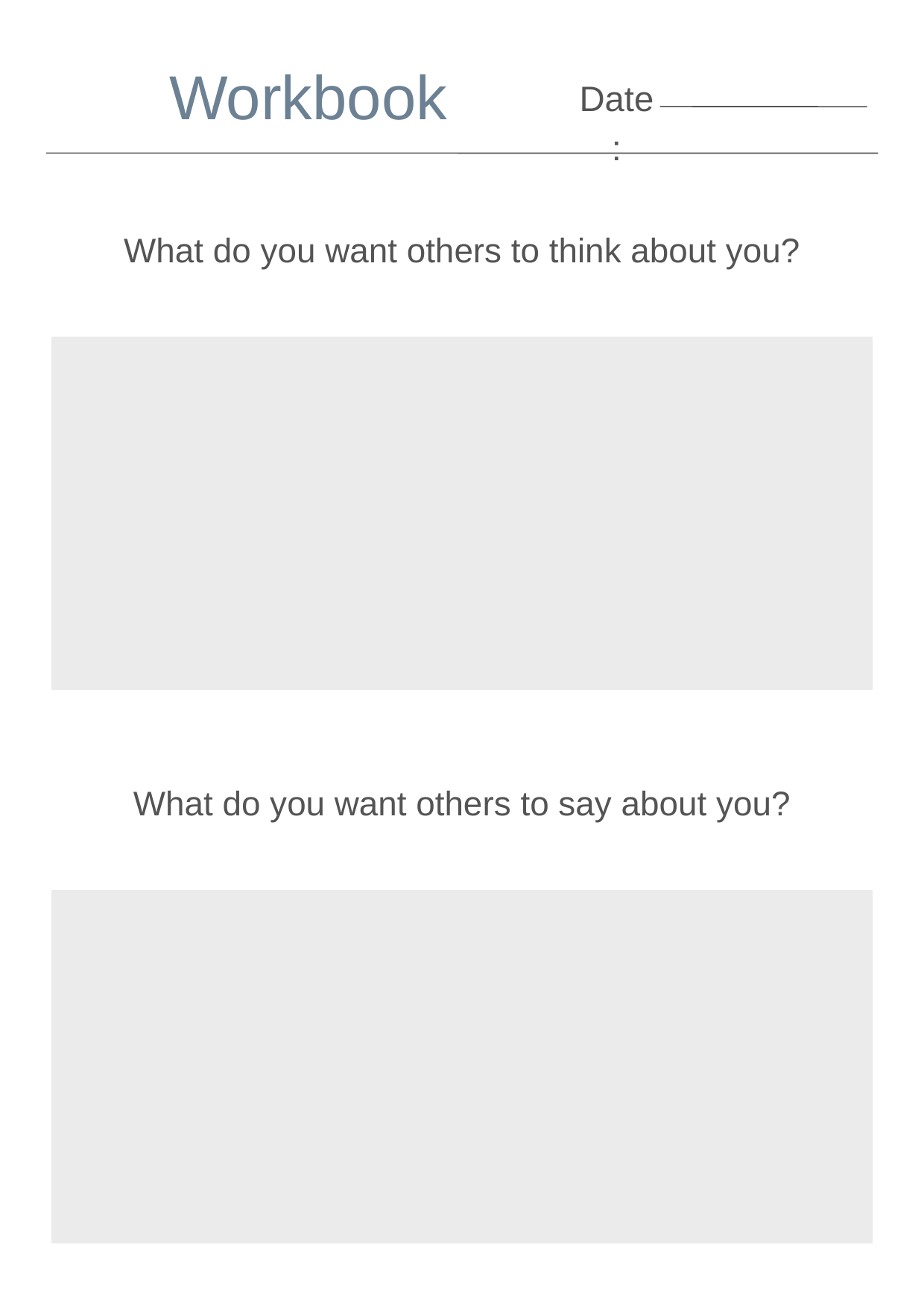

Workbook
Date:

What do you want others to think about you?

What do you want others to say about you?